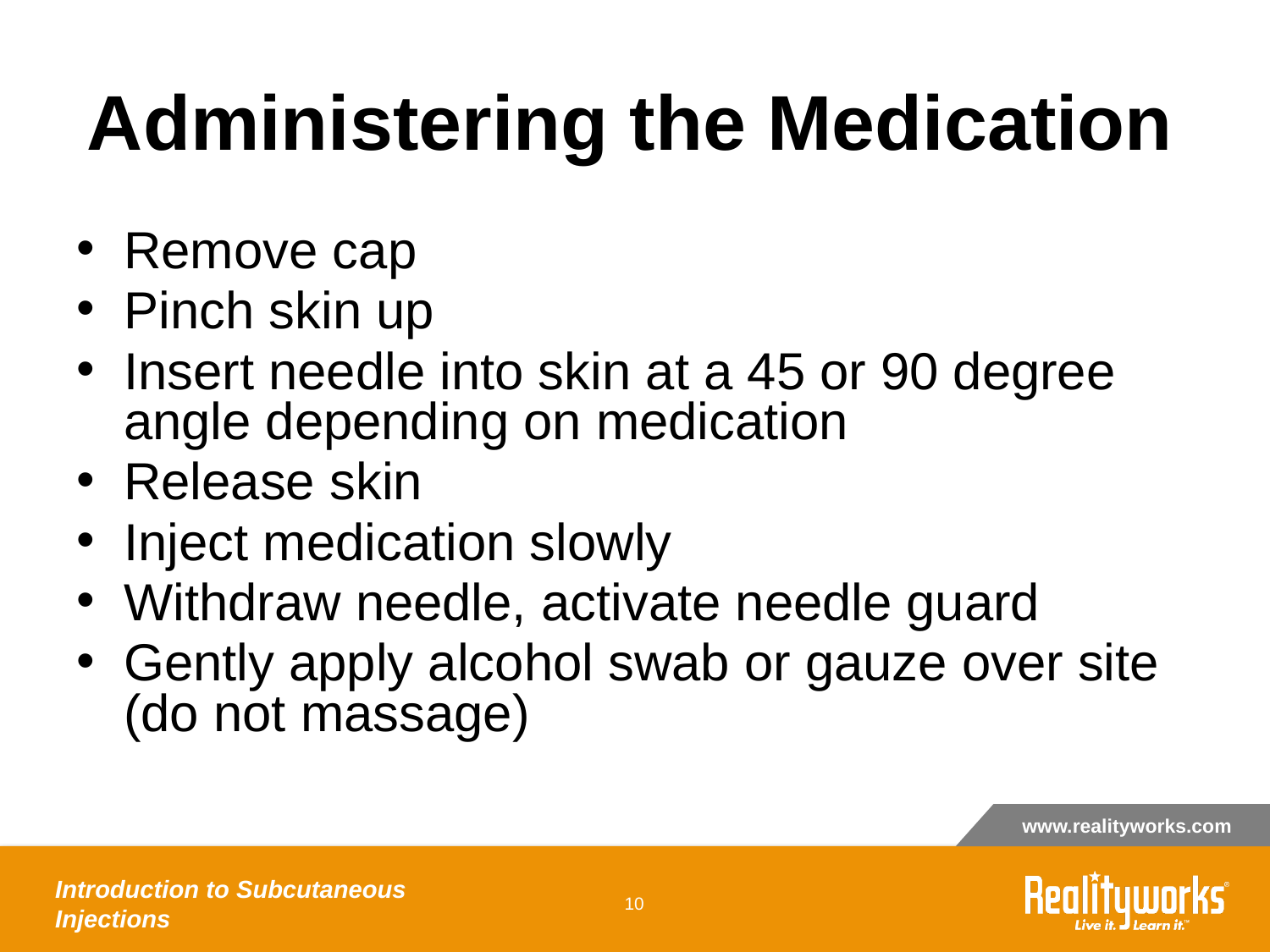

# Administering the Medication
Remove cap
Pinch skin up
Insert needle into skin at a 45 or 90 degree angle depending on medication
Release skin
Inject medication slowly
Withdraw needle, activate needle guard
Gently apply alcohol swab or gauze over site (do not massage)
Introduction to Subcutaneous Injections
10